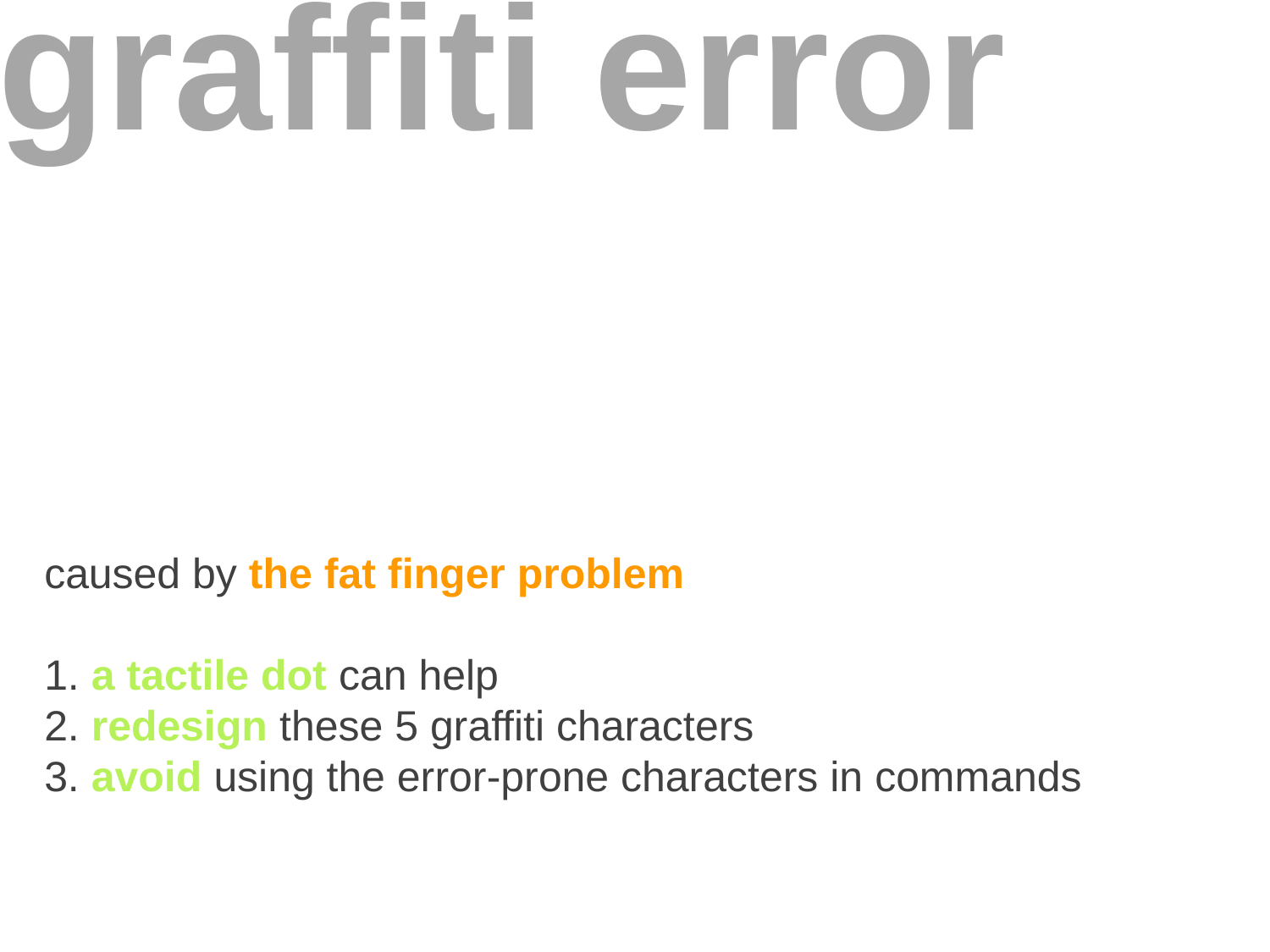

graffiti error
caused by the fat finger problem
1. a tactile dot can help
2. redesign these 5 graffiti characters
3. avoid using the error-prone characters in commands